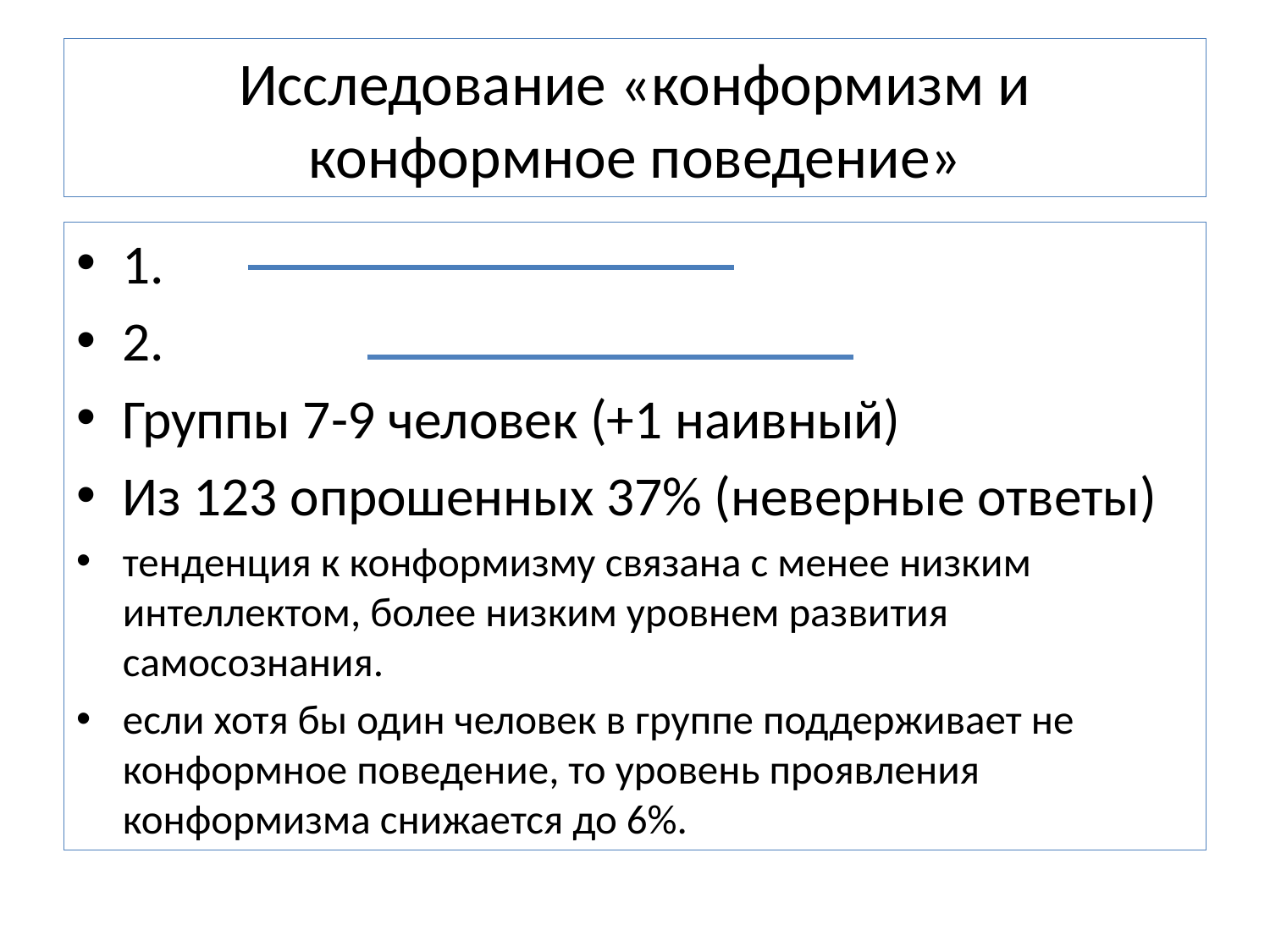

# Исследование «конформизм и конформное поведение»
1.
2.
Группы 7-9 человек (+1 наивный)
Из 123 опрошенных 37% (неверные ответы)
тенденция к конформизму связана с менее низким интеллектом, более низким уровнем развития самосознания.
если хотя бы один человек в группе поддерживает не конформное поведение, то уровень проявления конформизма снижается до 6%.